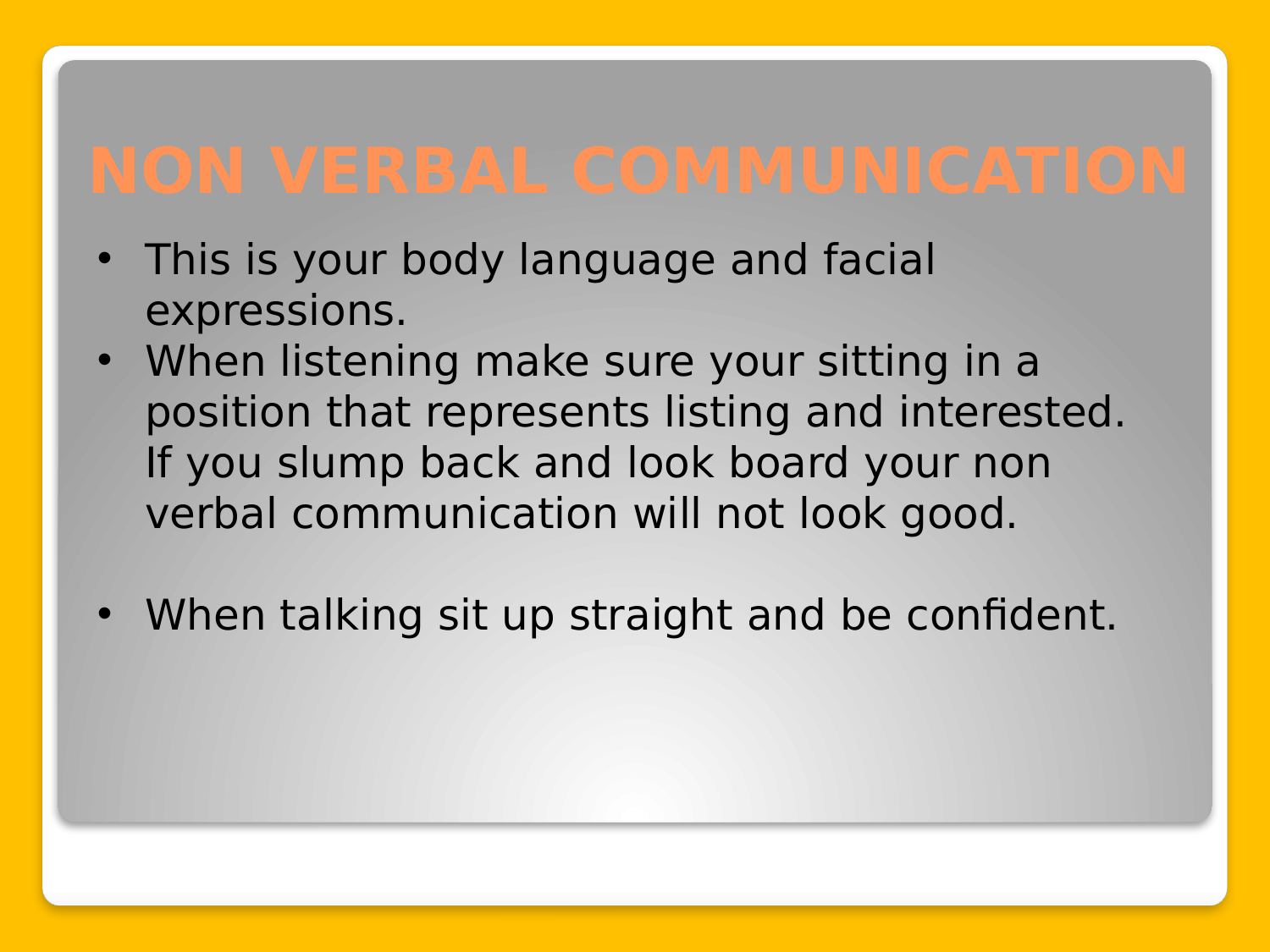

# NON VERBAL COMMUNICATION
This is your body language and facial expressions.
When listening make sure your sitting in a position that represents listing and interested. If you slump back and look board your non verbal communication will not look good.

When talking sit up straight and be confident.